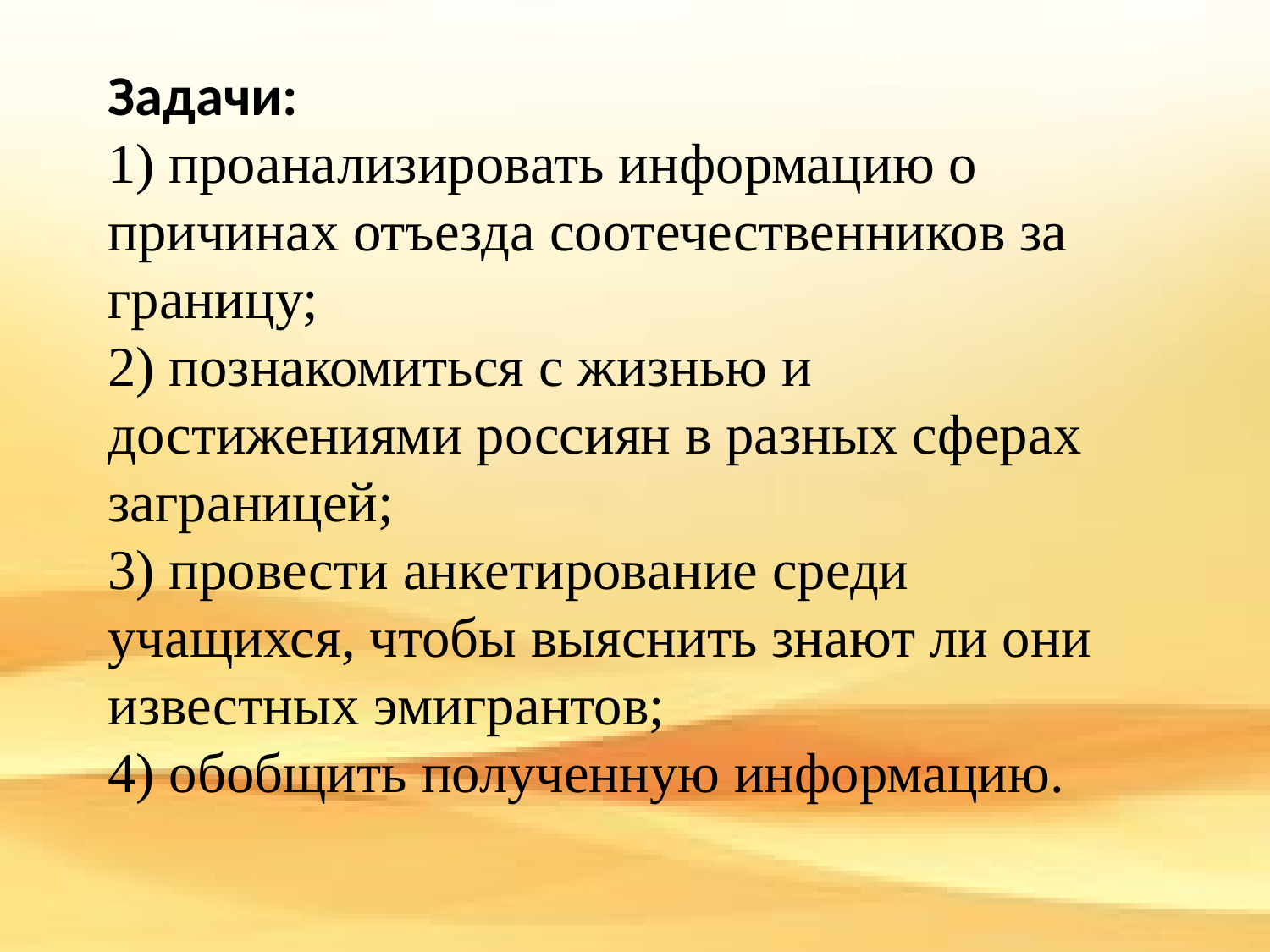

# Задачи: 1) проанализировать информацию о причинах отъезда соотечественников за границу; 2) познакомиться с жизнью и достижениями россиян в разных сферах заграницей; 3) провести анкетирование среди учащихся, чтобы выяснить знают ли они известных эмигрантов; 4) обобщить полученную информацию.